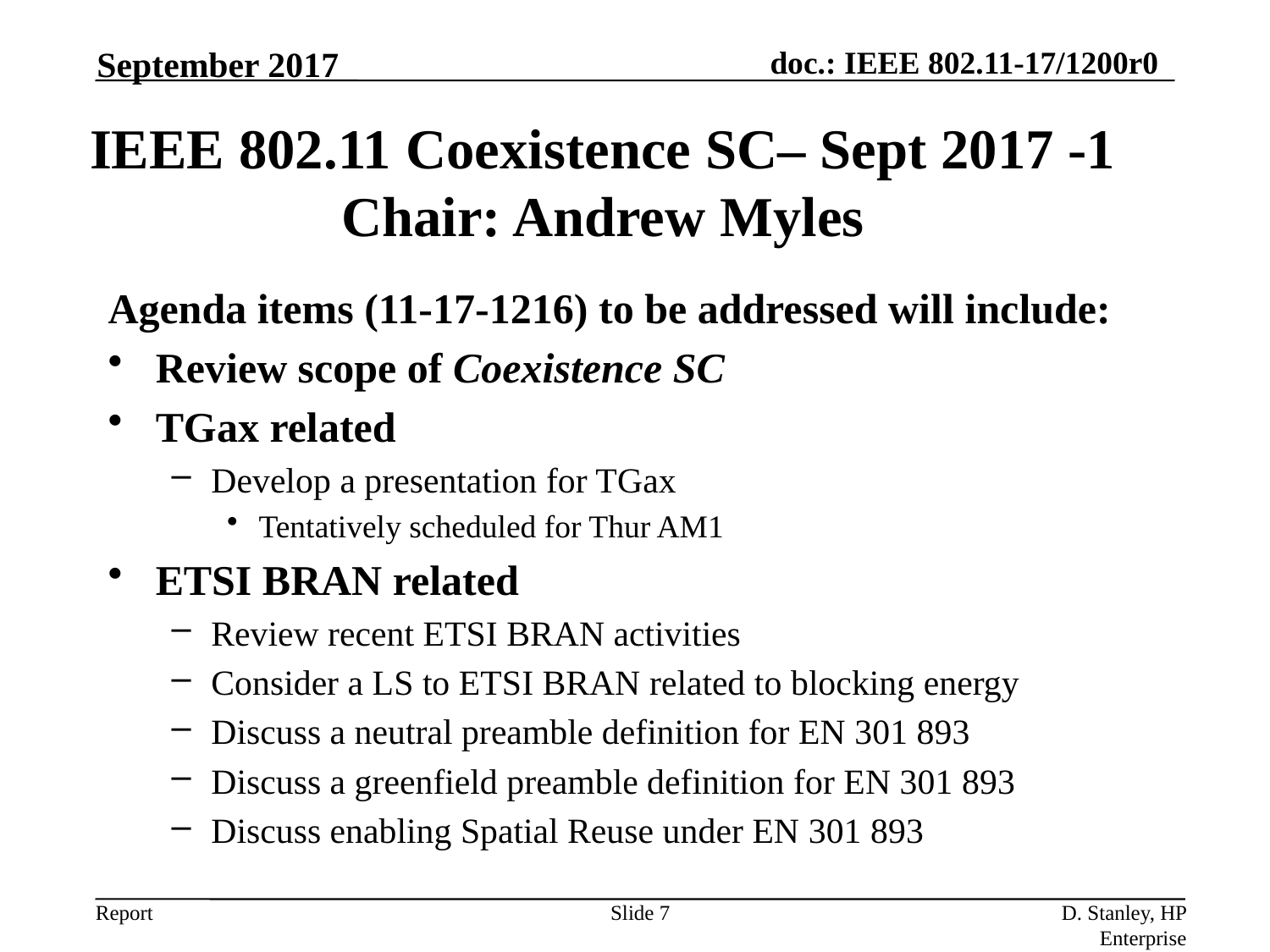

September 2017
IEEE 802.11 Coexistence SC– Sept 2017 -1
Chair: Andrew Myles
Agenda items (11-17-1216) to be addressed will include:
Review scope of Coexistence SC
TGax related
Develop a presentation for TGax
Tentatively scheduled for Thur AM1
ETSI BRAN related
Review recent ETSI BRAN activities
Consider a LS to ETSI BRAN related to blocking energy
Discuss a neutral preamble definition for EN 301 893
Discuss a greenfield preamble definition for EN 301 893
Discuss enabling Spatial Reuse under EN 301 893
Slide 7
D. Stanley, HP Enterprise